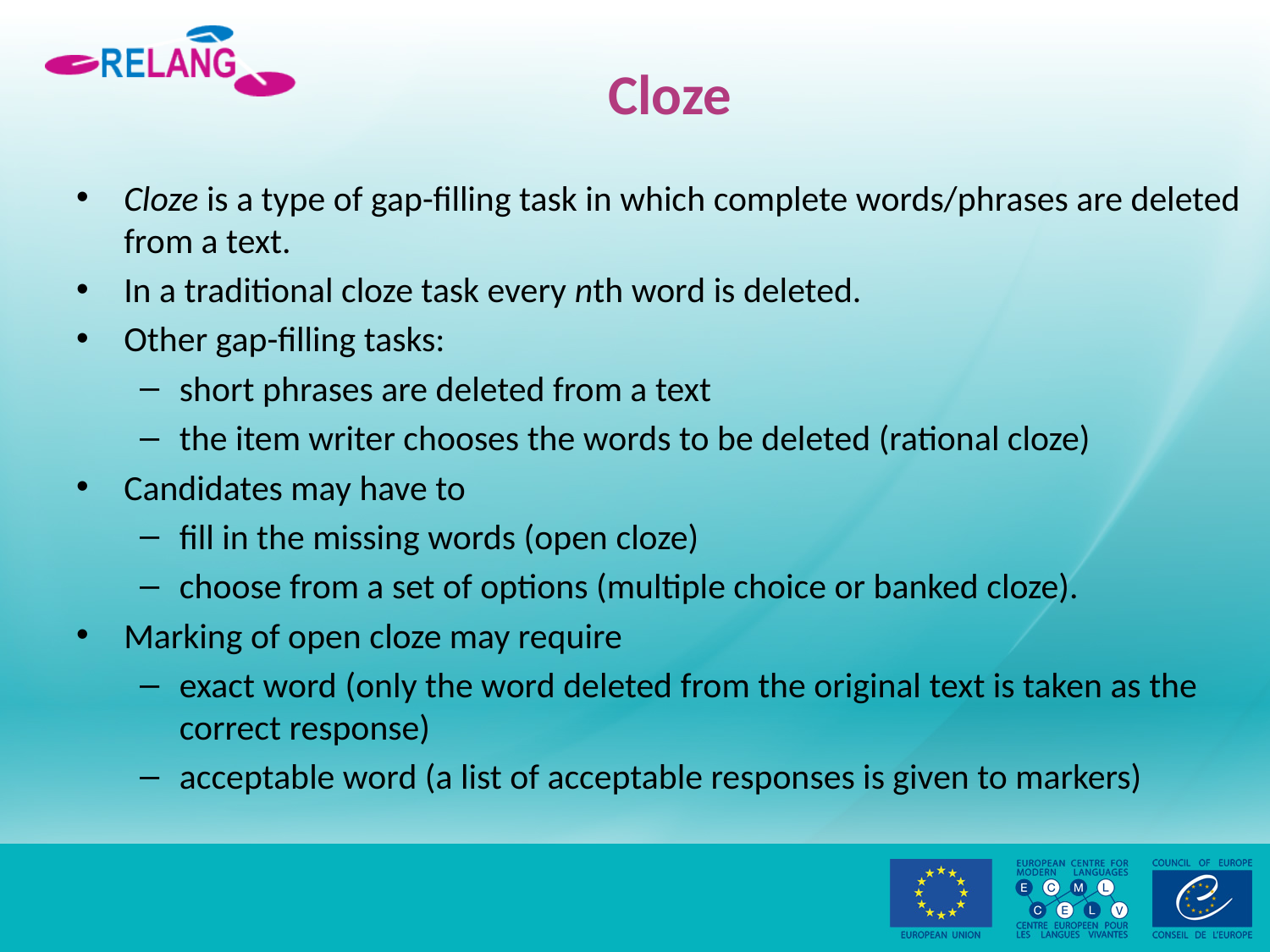

# Cloze
Cloze is a type of gap-filling task in which complete words/phrases are deleted from a text.
In a traditional cloze task every nth word is deleted.
Other gap-filling tasks:
short phrases are deleted from a text
the item writer chooses the words to be deleted (rational cloze)
Candidates may have to
fill in the missing words (open cloze)
choose from a set of options (multiple choice or banked cloze).
Marking of open cloze may require
exact word (only the word deleted from the original text is taken as the correct response)
acceptable word (a list of acceptable responses is given to markers)